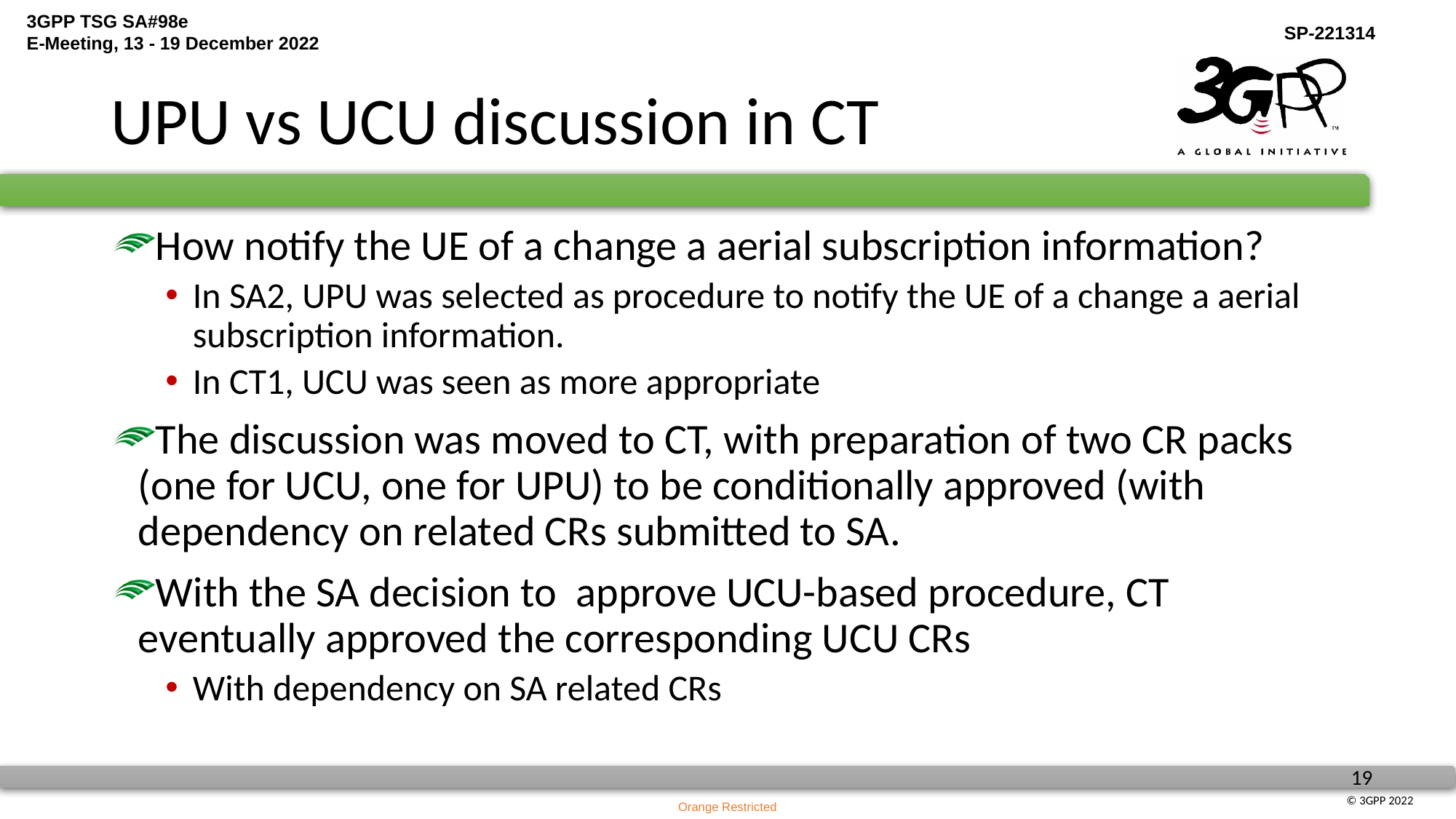

# UPU vs UCU discussion in CT
How notify the UE of a change a aerial subscription information?
In SA2, UPU was selected as procedure to notify the UE of a change a aerial subscription information.
In CT1, UCU was seen as more appropriate
The discussion was moved to CT, with preparation of two CR packs (one for UCU, one for UPU) to be conditionally approved (with dependency on related CRs submitted to SA.
With the SA decision to  approve UCU-based procedure, CT eventually approved the corresponding UCU CRs
With dependency on SA related CRs